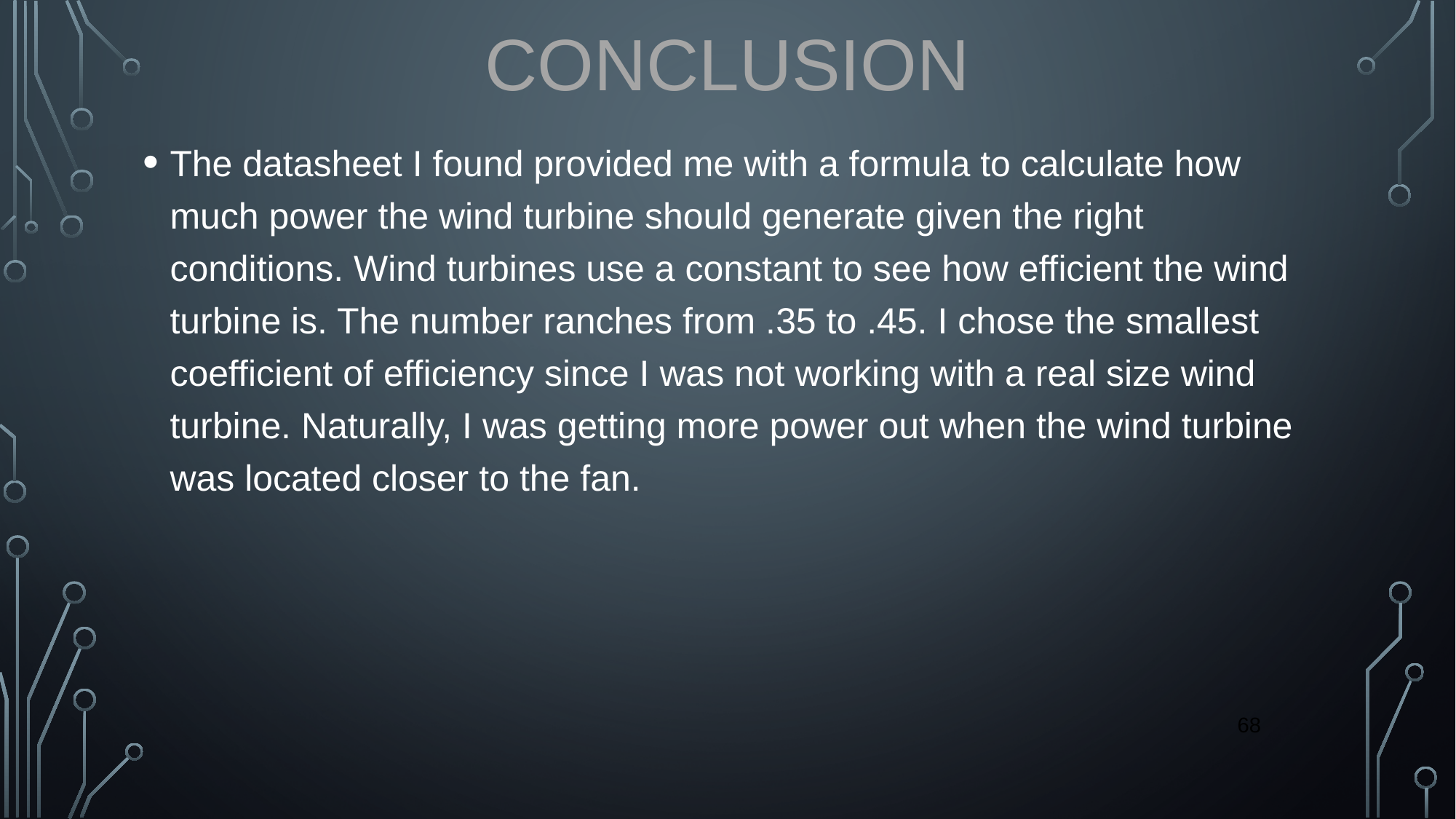

# CONCLUSION
The datasheet I found provided me with a formula to calculate how much power the wind turbine should generate given the right conditions. Wind turbines use a constant to see how efficient the wind turbine is. The number ranches from .35 to .45. I chose the smallest coefficient of efficiency since I was not working with a real size wind turbine. Naturally, I was getting more power out when the wind turbine was located closer to the fan.
68